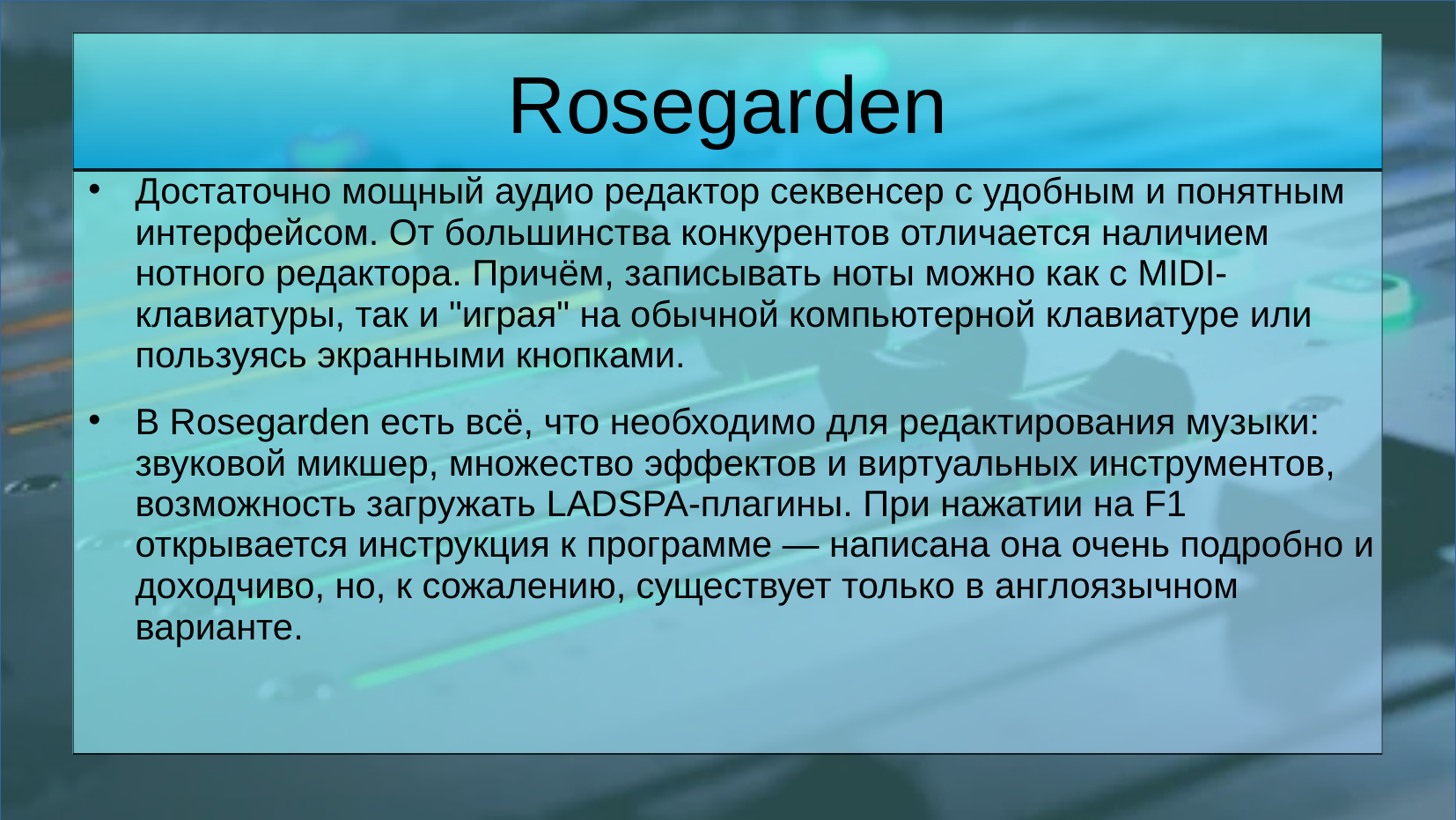

Rosegarden
Достаточно мощный аудио редактор секвенсер с удобным и понятным интерфейсом. От большинства конкурентов отличается наличием нотного редактора. Причём, записывать ноты можно как с MIDI-клавиатуры, так и "играя" на обычной компьютерной клавиатуре или пользуясь экранными кнопками.
В Rosegarden есть всё, что необходимо для редактирования музыки: звуковой микшер, множество эффектов и виртуальных инструментов, возможность загружать LADSPA-плагины. При нажатии на F1 открывается инструкция к программе — написана она очень подробно и доходчиво, но, к сожалению, существует только в англоязычном варианте.